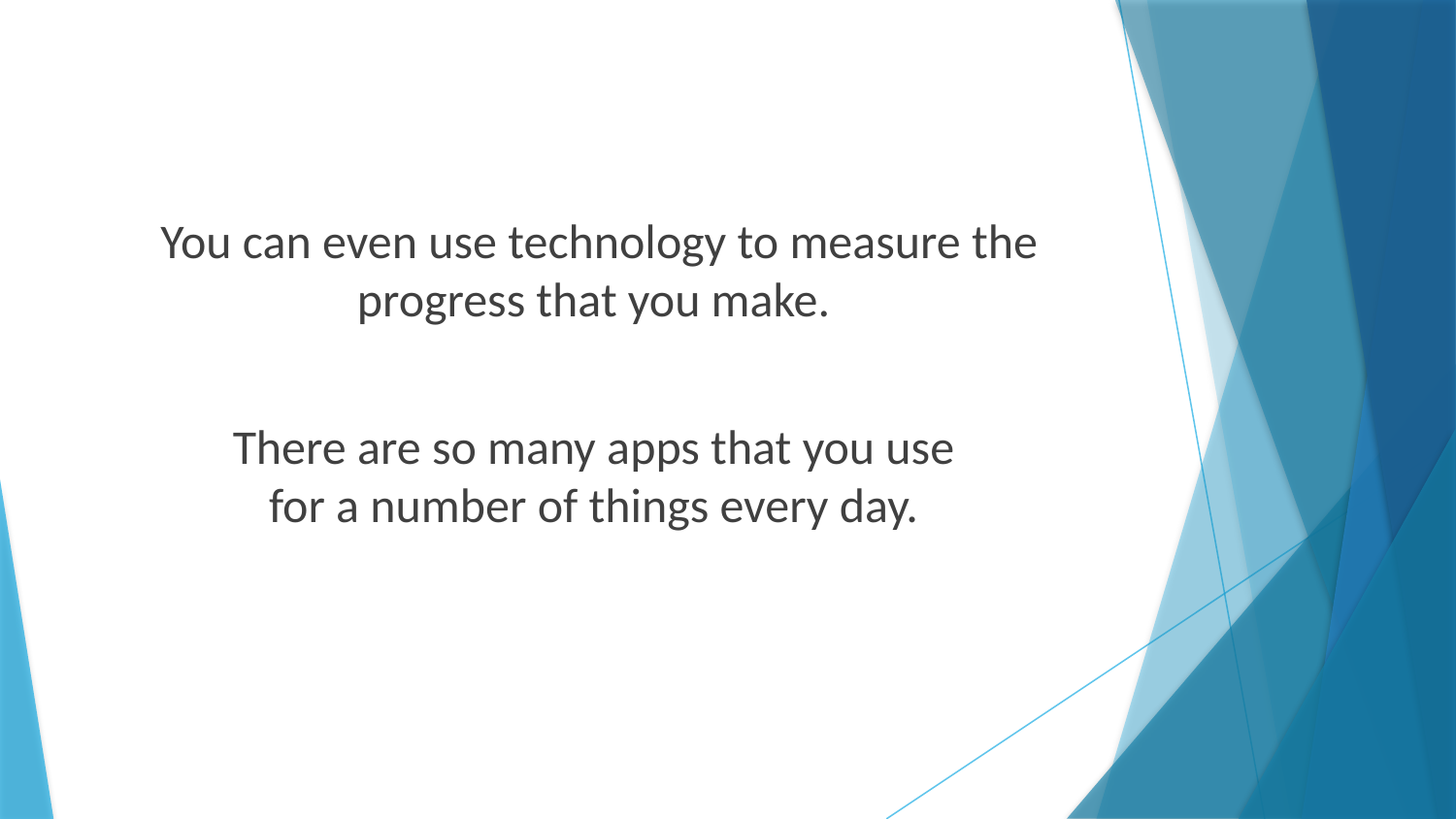

You can even use technology to measure the progress that you make.

There are so many apps that you use
for a number of things every day.